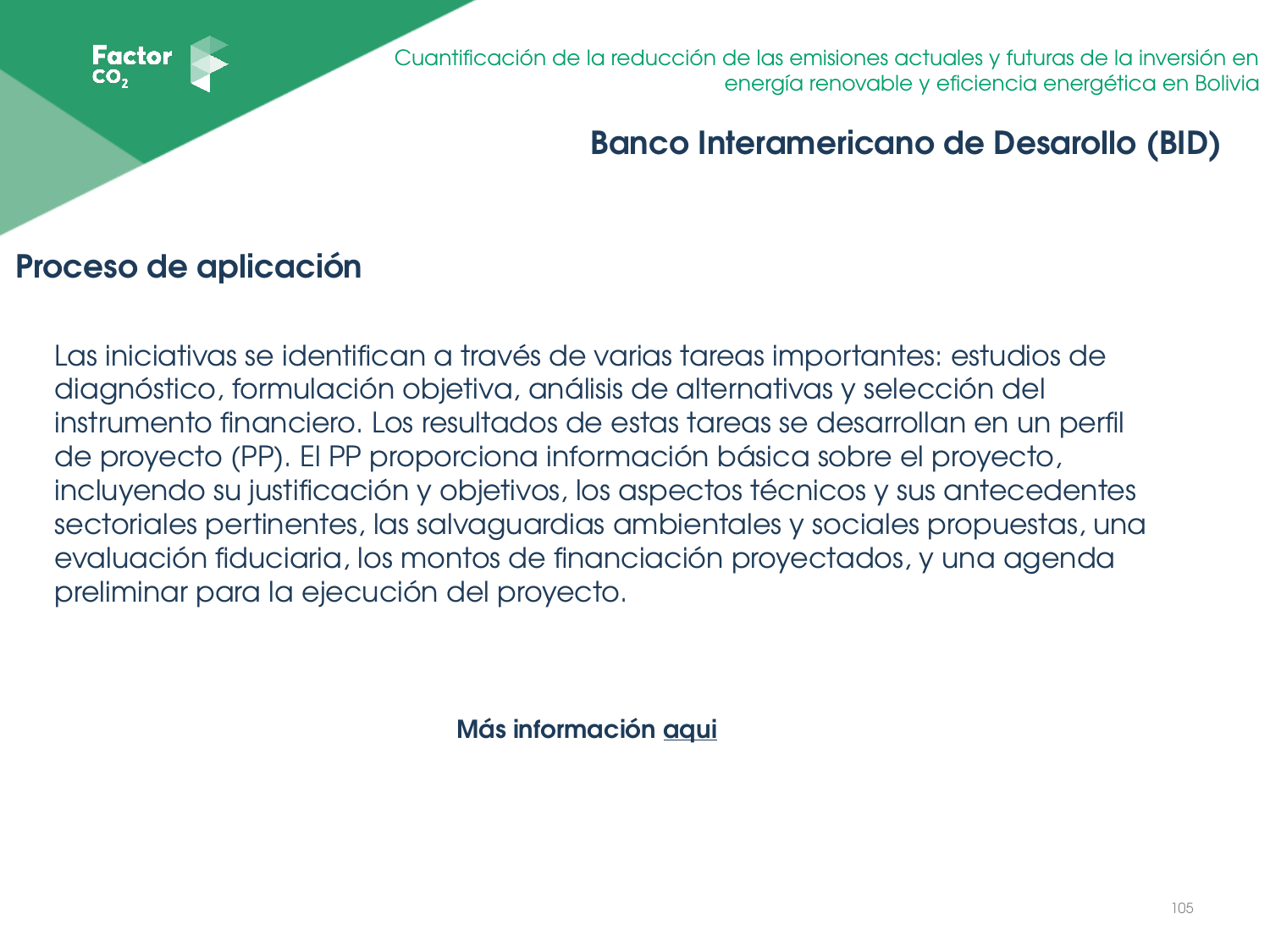

Banco Interamericano de Desarollo (BID)
Proceso de aplicación
Las iniciativas se identifican a través de varias tareas importantes: estudios de diagnóstico, formulación objetiva, análisis de alternativas y selección del instrumento financiero. Los resultados de estas tareas se desarrollan en un perfil de proyecto (PP). El PP proporciona información básica sobre el proyecto, incluyendo su justificación y objetivos, los aspectos técnicos y sus antecedentes sectoriales pertinentes, las salvaguardias ambientales y sociales propuestas, una evaluación fiduciaria, los montos de financiación proyectados, y una agenda preliminar para la ejecución del proyecto.
Más información aqui
105